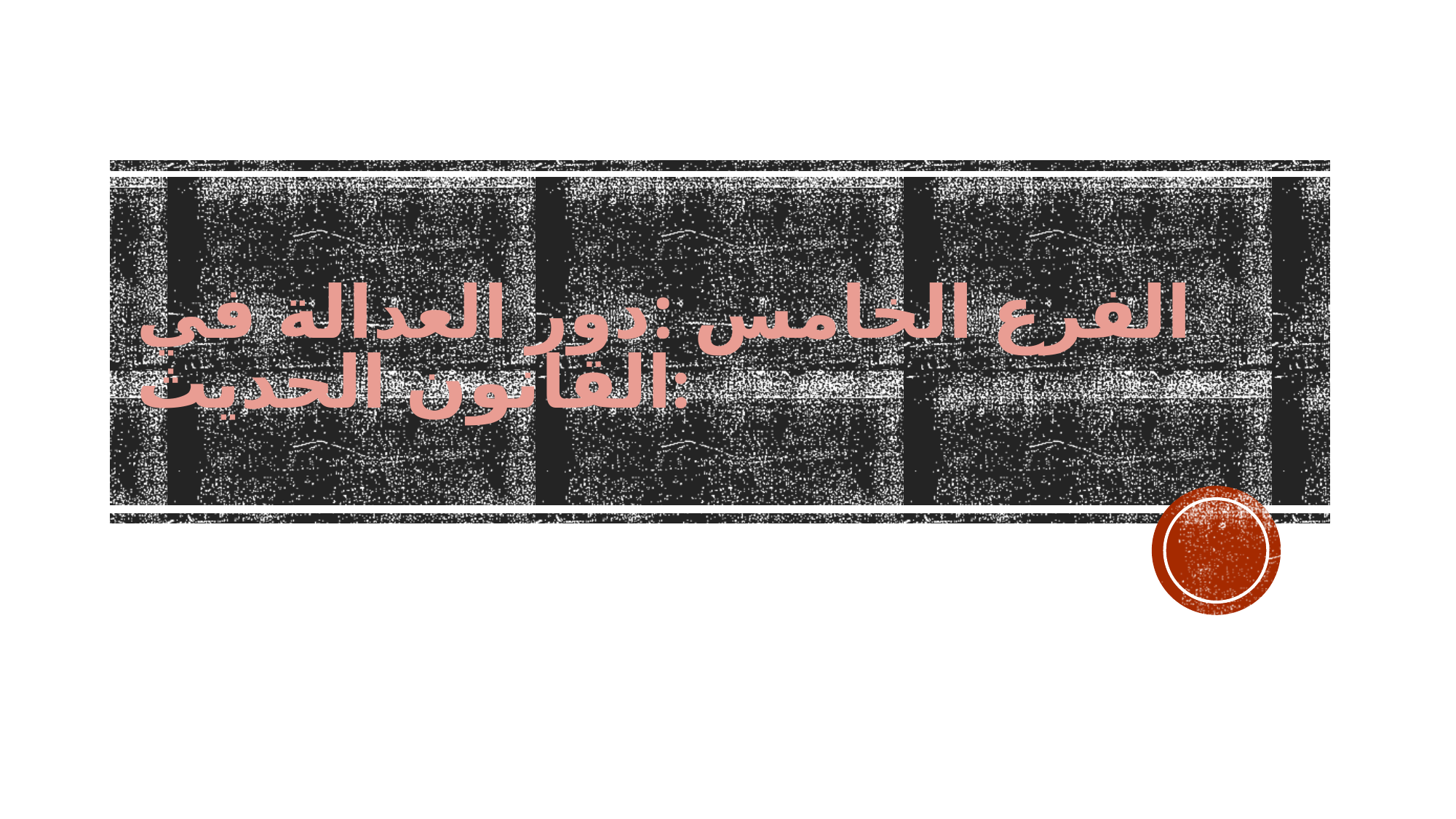

# الفرع الخامس :دور العدالة في القانون الحديث: